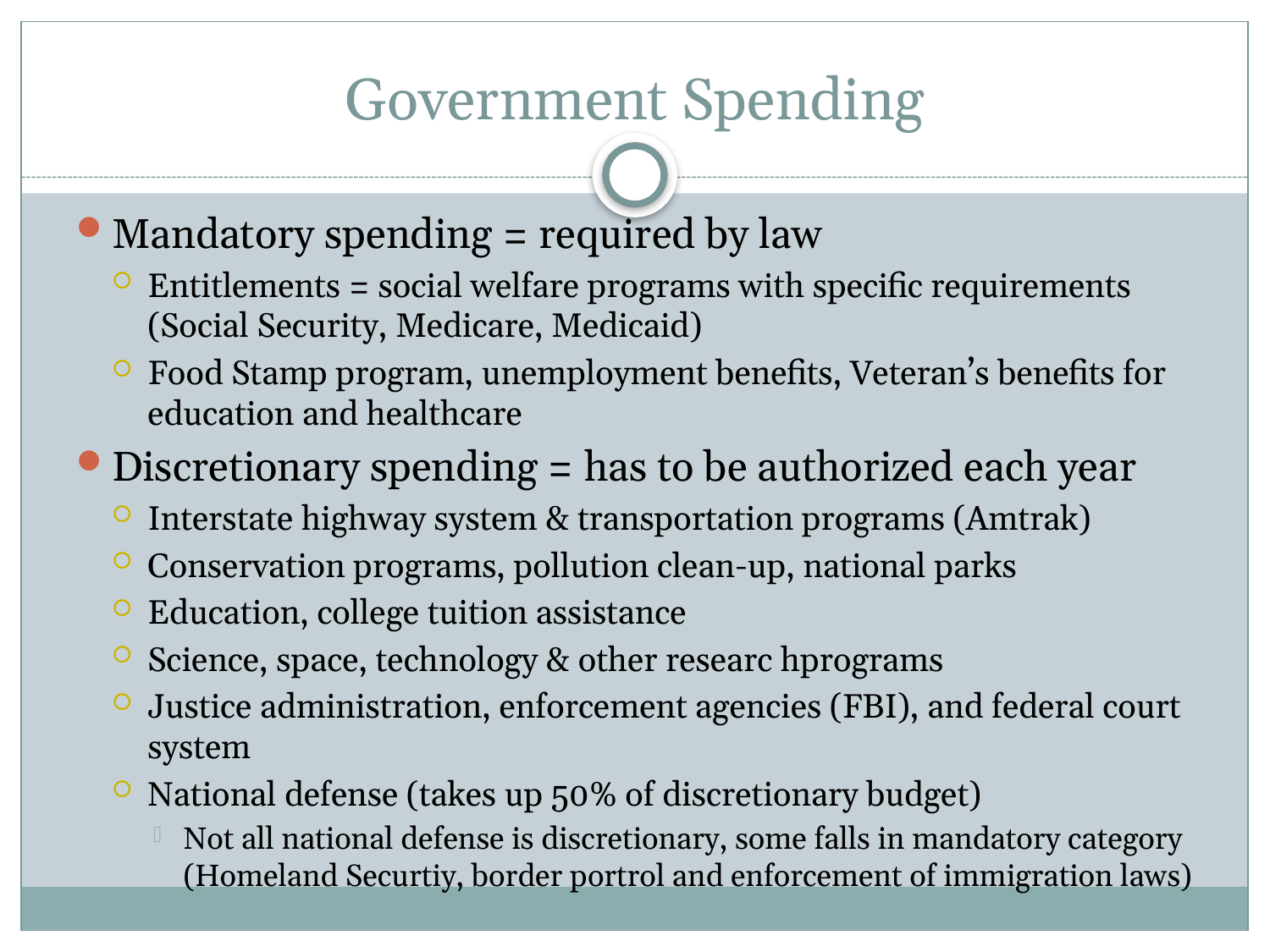

# Government Spending
Mandatory spending = required by law
Entitlements = social welfare programs with specific requirements (Social Security, Medicare, Medicaid)
Food Stamp program, unemployment benefits, Veteran’s benefits for education and healthcare
Discretionary spending = has to be authorized each year
Interstate highway system & transportation programs (Amtrak)
Conservation programs, pollution clean-up, national parks
Education, college tuition assistance
Science, space, technology & other researc hprograms
Justice administration, enforcement agencies (FBI), and federal court system
National defense (takes up 50% of discretionary budget)
Not all national defense is discretionary, some falls in mandatory category (Homeland Securtiy, border portrol and enforcement of immigration laws)